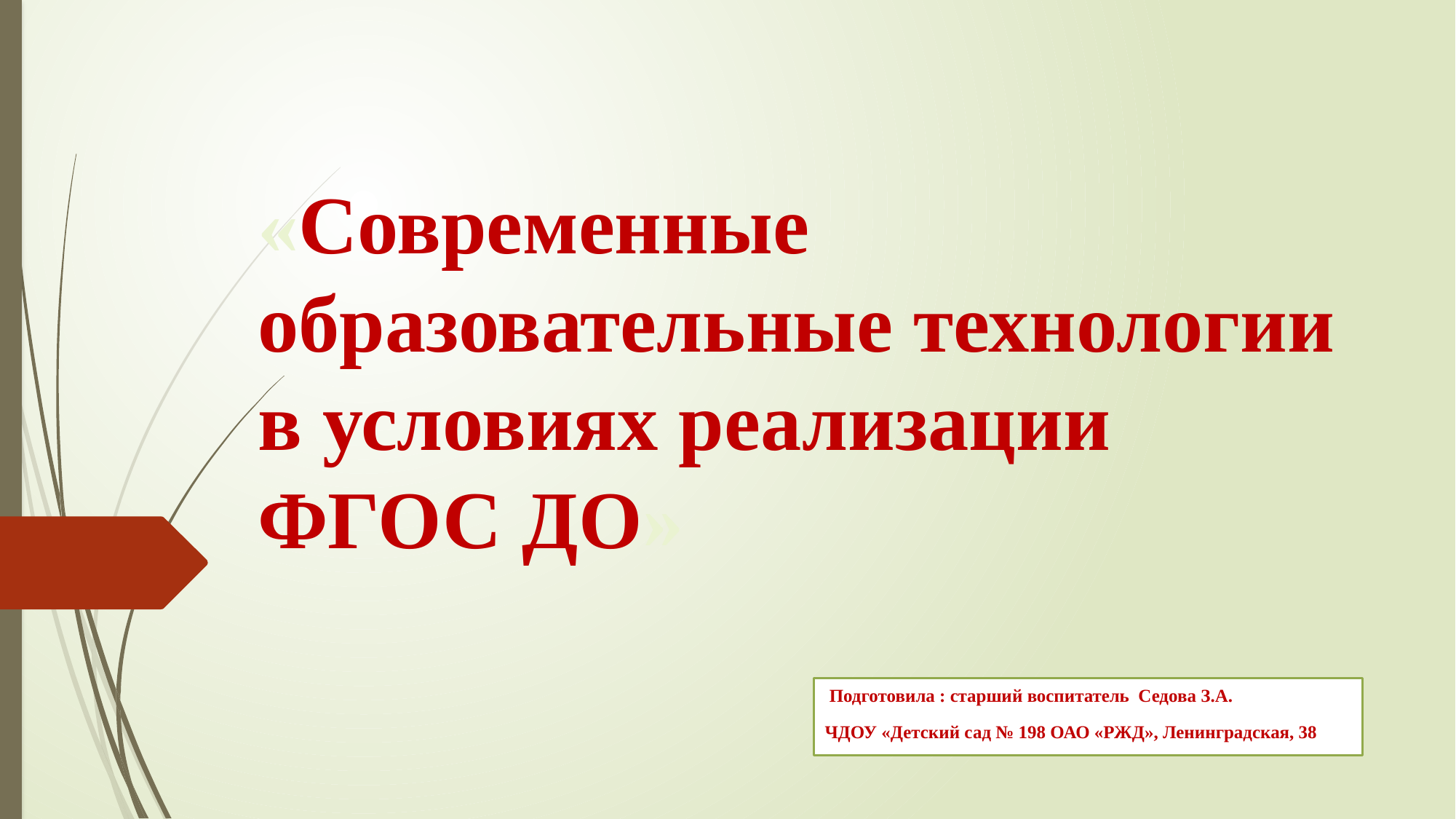

# «Современные образовательные технологии в условиях реализации ФГОС ДО»
 Подготовила : старший воспитатель  Седова З.А.
ЧДОУ «Детский сад № 198 ОАО «РЖД», Ленинградская, 38